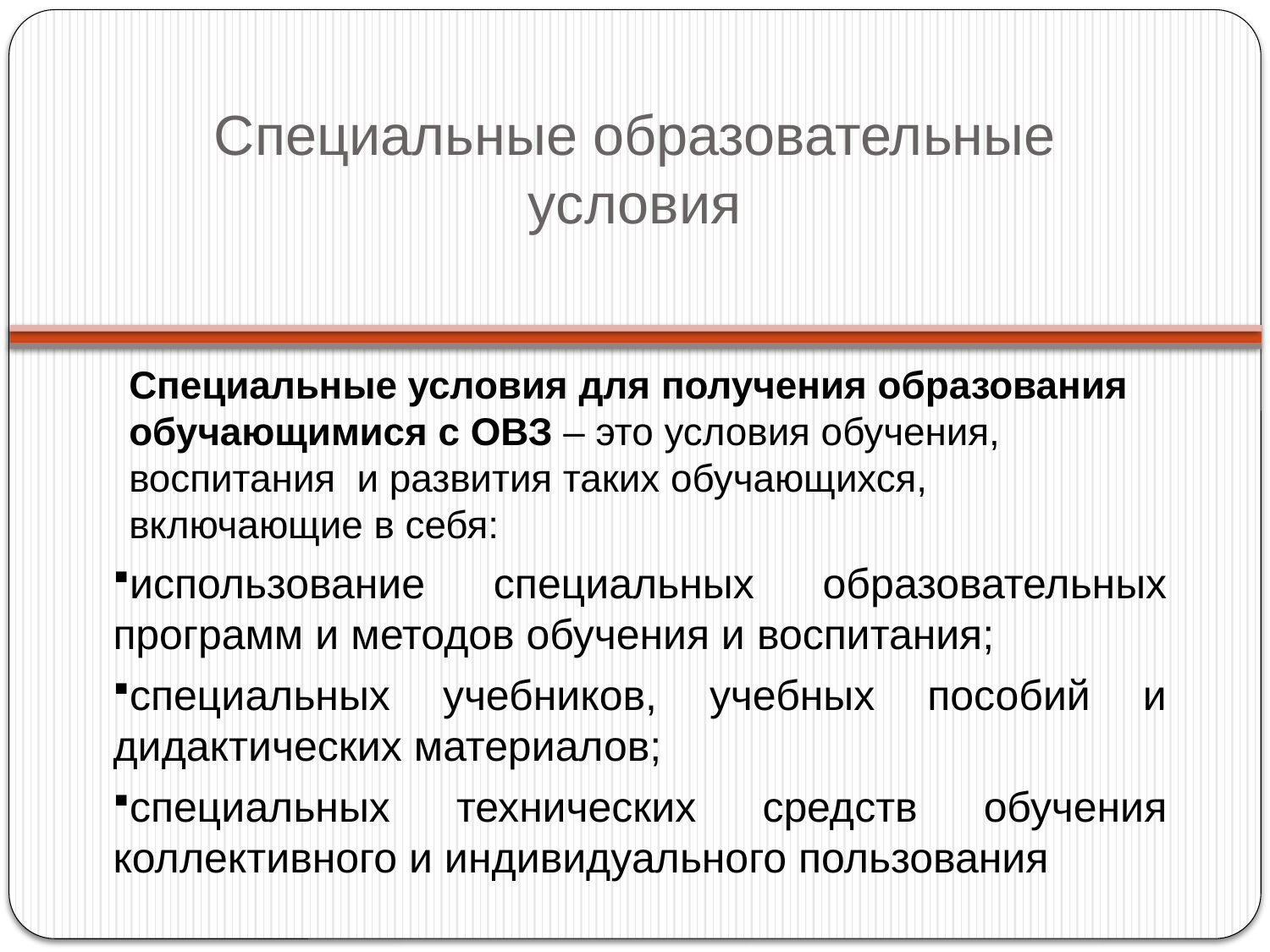

# Специальные образовательные условия
Специальные условия для получения образования обучающимися с ОВЗ – это условия обучения, воспитания  и развития таких обучающихся, включающие в себя:
использование специальных образовательных программ и методов обучения и воспитания;
специальных учебников, учебных пособий и дидактических материалов;
специальных технических средств обучения коллективного и индивидуального пользования